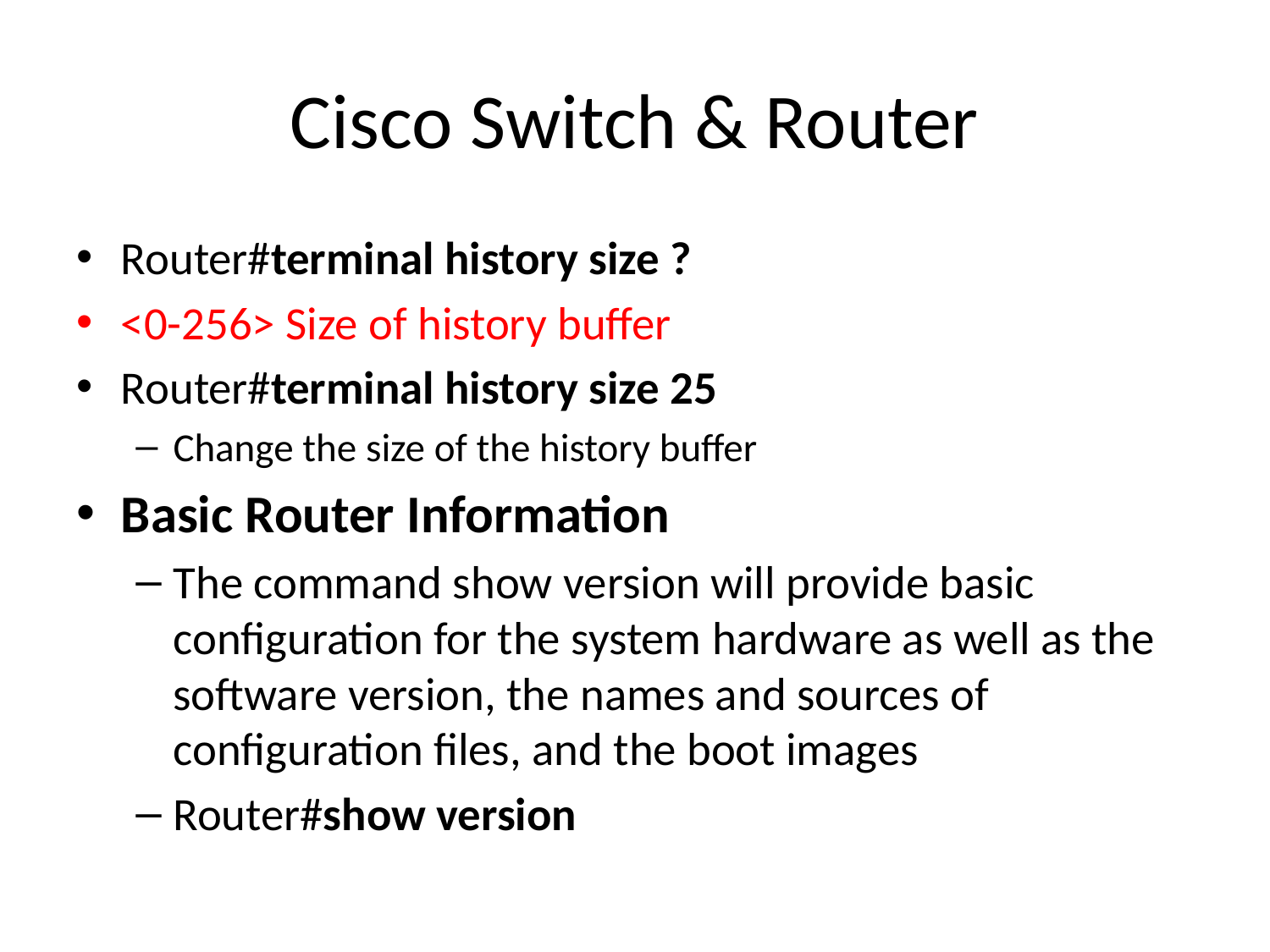

# Cisco Switch & Router
Router#terminal history size ?
<0-256> Size of history buffer
Router#terminal history size 25
Change the size of the history buffer
Basic Router Information
The command show version will provide basic configuration for the system hardware as well as the software version, the names and sources of configuration files, and the boot images
Router#show version